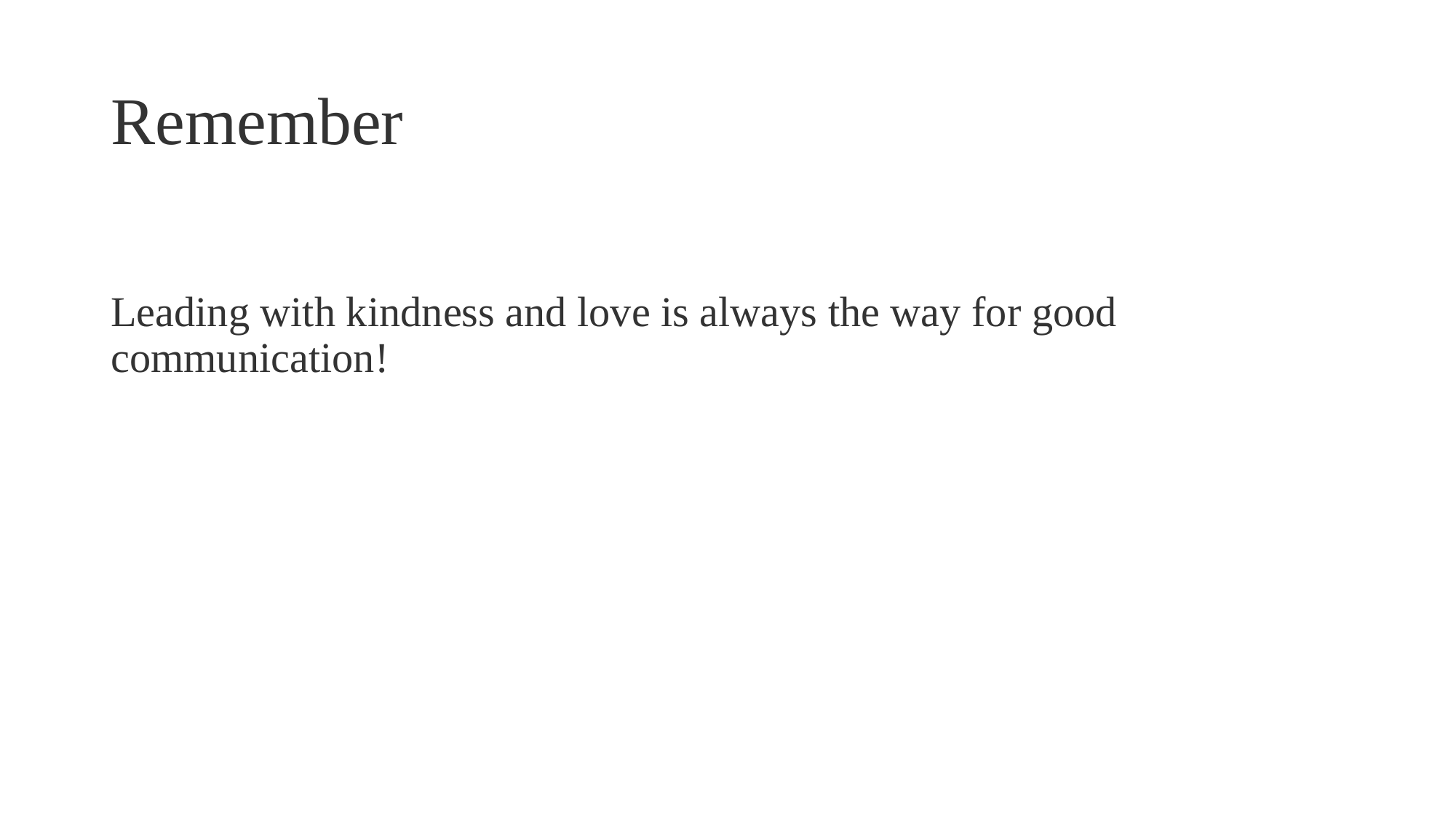

# Remember

Leading with kindness and love is always the way for good communication!